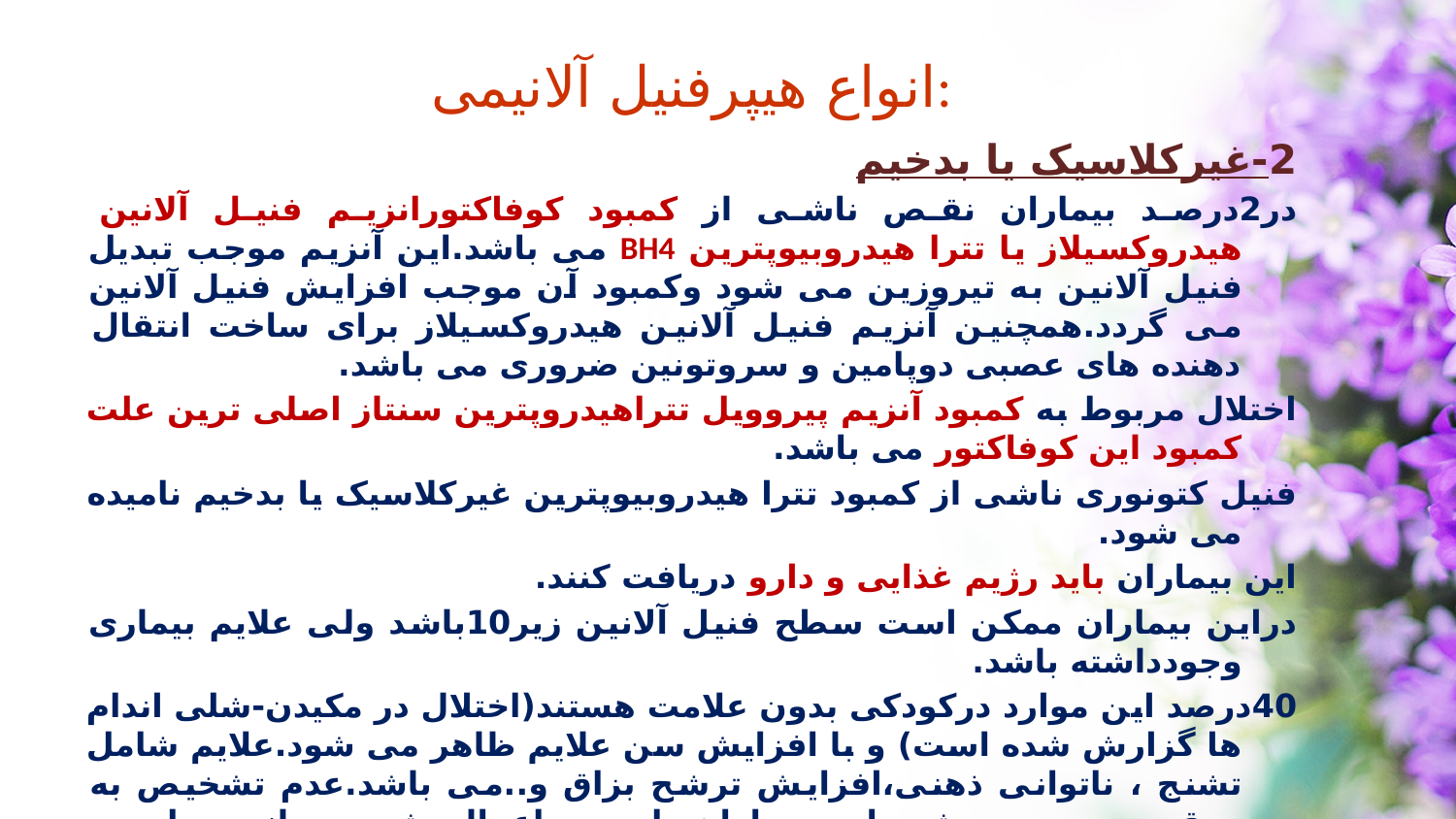

انواع هیپرفنیل آلانیمی:
2-غیرکلاسیک یا بدخیم
در2درصد بیماران نقص ناشی از کمبود کوفاکتورانزیم فنیل آلانین هیدروکسیلاز یا تترا هیدروبیوپترین BH4 می باشد.این آنزیم موجب تبدیل فنیل آلانین به تیروزین می شود وکمبود آن موجب افزایش فنیل آلانین می گردد.همچنین آنزیم فنیل آلانین هیدروکسیلاز برای ساخت انتقال دهنده های عصبی دوپامین و سروتونین ضروری می باشد.
اختلال مربوط به کمبود آنزیم پیروویل تتراهیدروپترین سنتاز اصلی ترین علت کمبود این کوفاکتور می باشد.
فنیل کتونوری ناشی از کمبود تترا هیدروبیوپترین غیرکلاسیک یا بدخیم نامیده می شود.
این بیماران باید رژیم غذایی و دارو دریافت کنند.
دراین بیماران ممکن است سطح فنیل آلانین زیر10باشد ولی علایم بیماری وجودداشته باشد.
40درصد این موارد درکودکی بدون علامت هستند(اختلال در مکیدن-شلی اندام ها گزارش شده است) و با افزایش سن علایم ظاهر می شود.علایم شامل تشنج ، ناتوانی ذهنی،افزایش ترشح بزاق و..می باشد.عدم تشخیص به موقع موجب می شود این بیماران با وجود اعمال رژیم درمانی وطبیعی شدن فنیل دچار مشکلات مغزی شدید شوند.
 برای تشخیص باید نئوپترین وبیوپترین ادرار اندازه گیری شود.